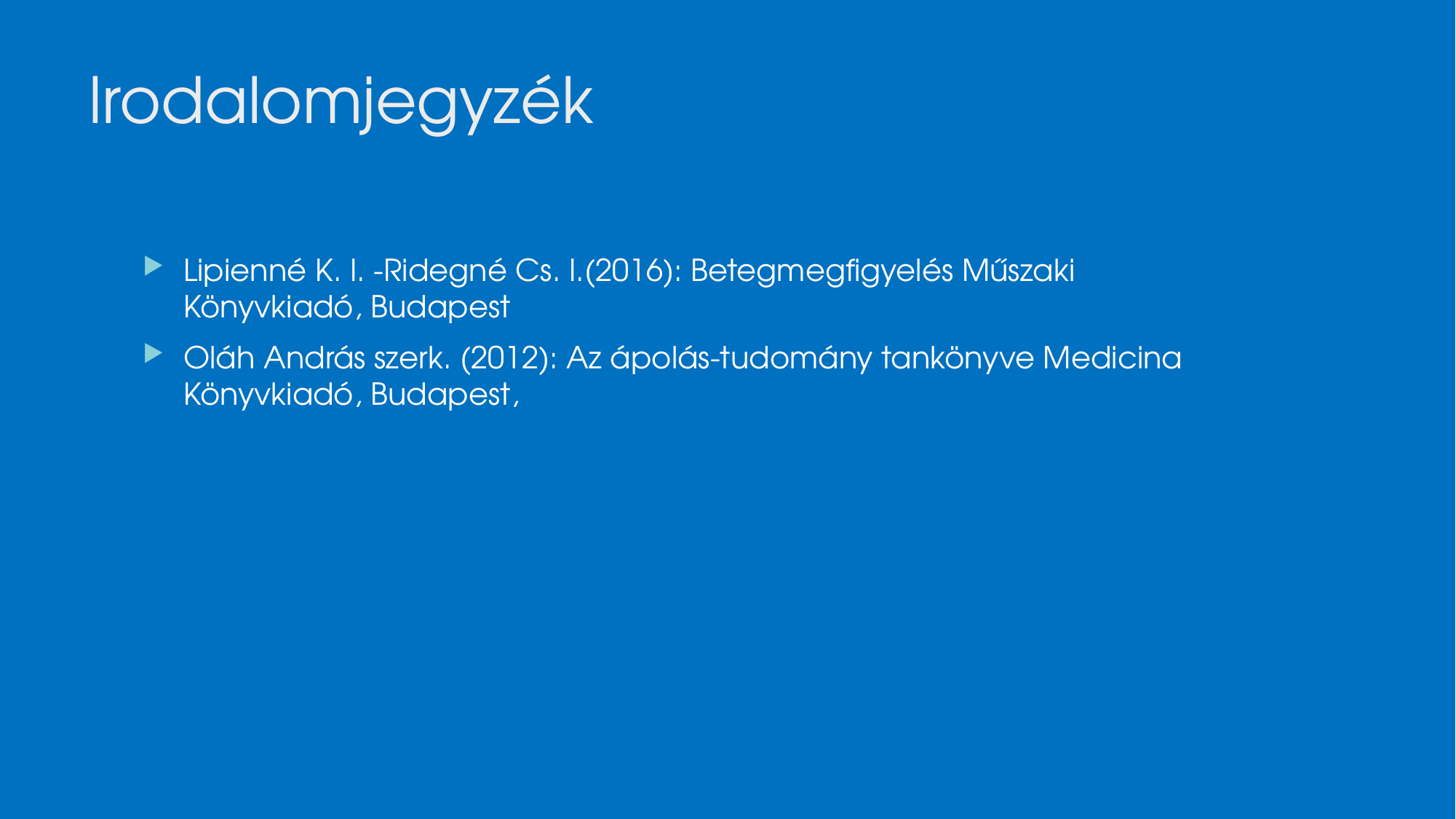

# Irodalomjegyzék
Lipienné K. I. -Ridegné Cs. I.(2016): Betegmegfigyelés Műszaki Könyvkiadó, Budapest
Oláh András szerk. (2012): Az ápolás-tudomány tankönyve Medicina Könyvkiadó, Budapest,